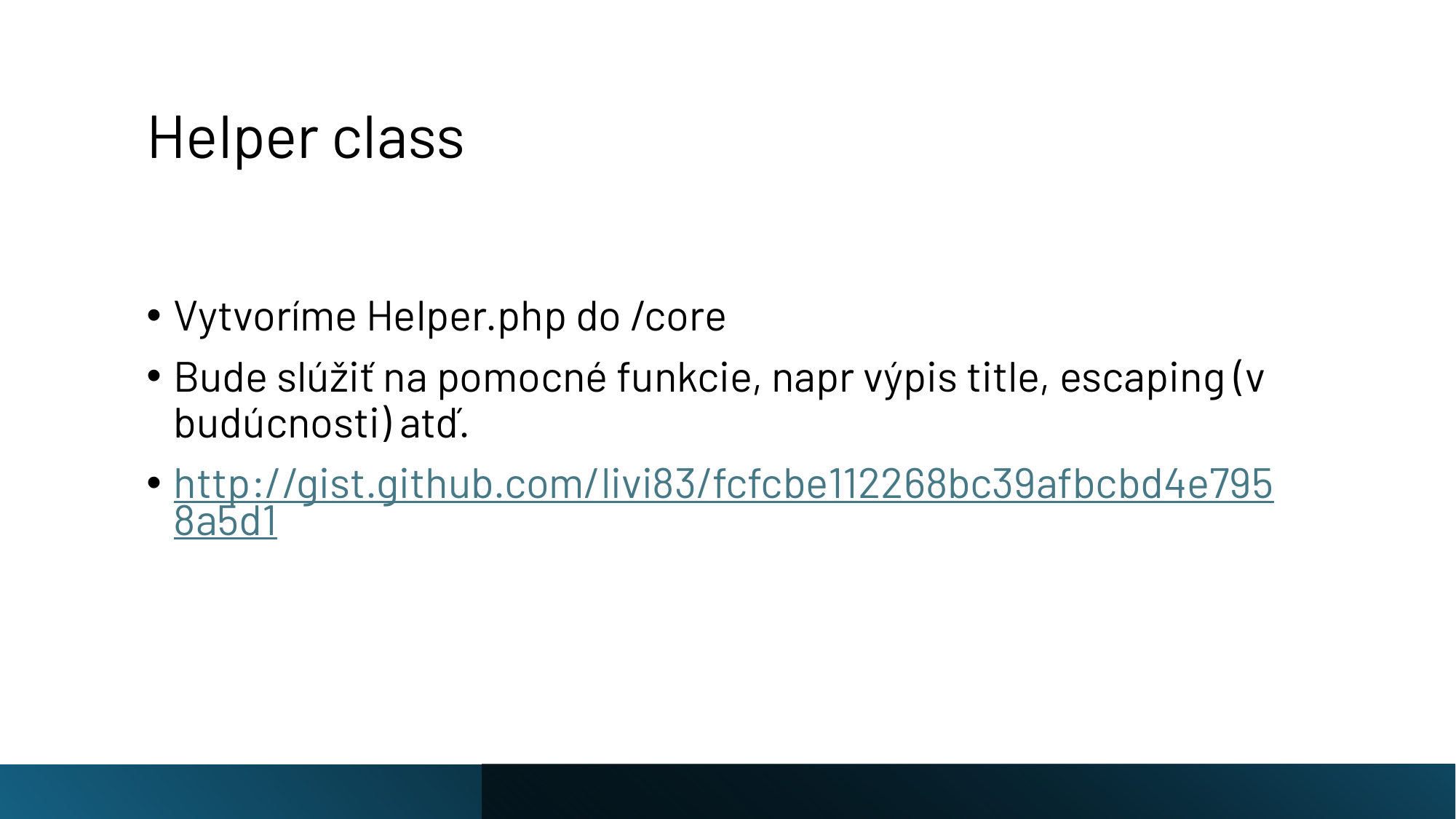

# Helper class
Vytvoríme Helper.php do /core
Bude slúžiť na pomocné funkcie, napr výpis title, escaping (v budúcnosti) atď.
http://gist.github.com/livi83/fcfcbe112268bc39afbcbd4e7958a5d1